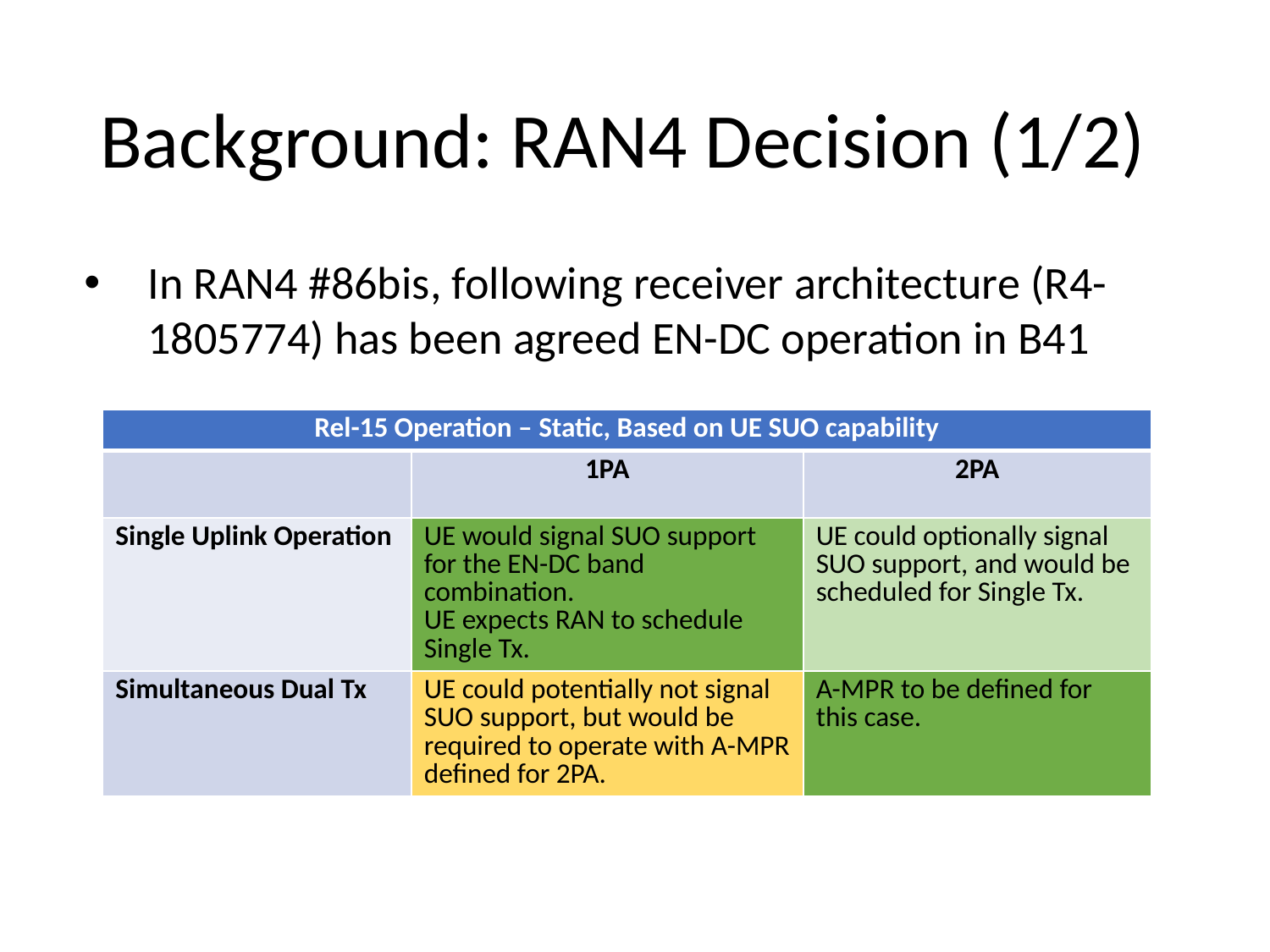

# Background: RAN4 Decision (1/2)
In RAN4 #86bis, following receiver architecture (R4-1805774) has been agreed EN-DC operation in B41

| Rel-15 Operation – Static, Based on UE SUO capability |  |  |
| --- | --- | --- |
|  | 1PA | 2PA |
| Single Uplink Operation | UE would signal SUO support for the EN-DC band combination. UE expects RAN to schedule Single Tx. | UE could optionally signal SUO support, and would be scheduled for Single Tx. |
| Simultaneous Dual Tx | UE could potentially not signal SUO support, but would be required to operate with A-MPR defined for 2PA. | A-MPR to be defined for this case. |